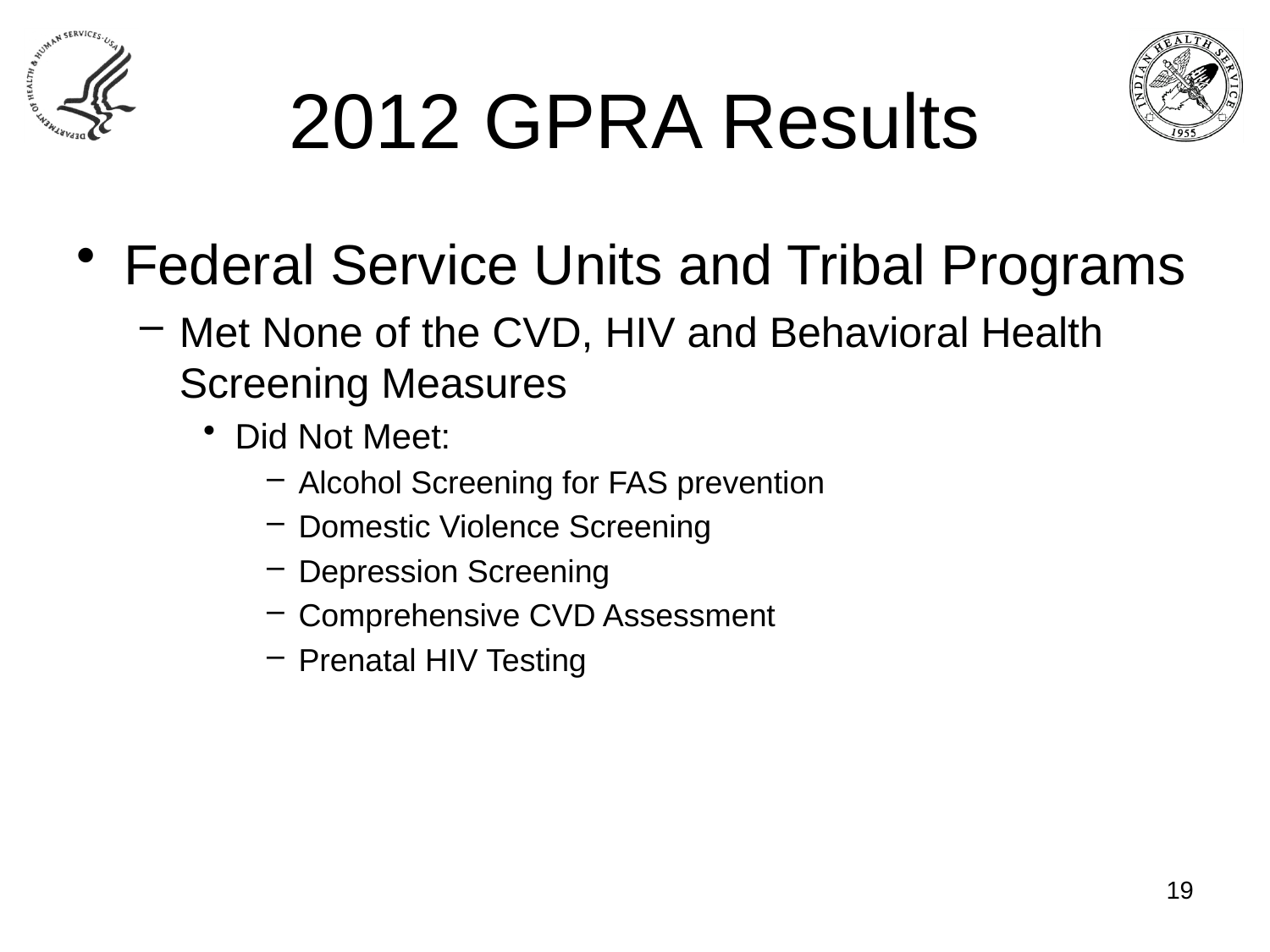

# 2012 GPRA Results
Federal Service Units and Tribal Programs
Met None of the CVD, HIV and Behavioral Health Screening Measures
Did Not Meet:
Alcohol Screening for FAS prevention
Domestic Violence Screening
Depression Screening
Comprehensive CVD Assessment
Prenatal HIV Testing
19